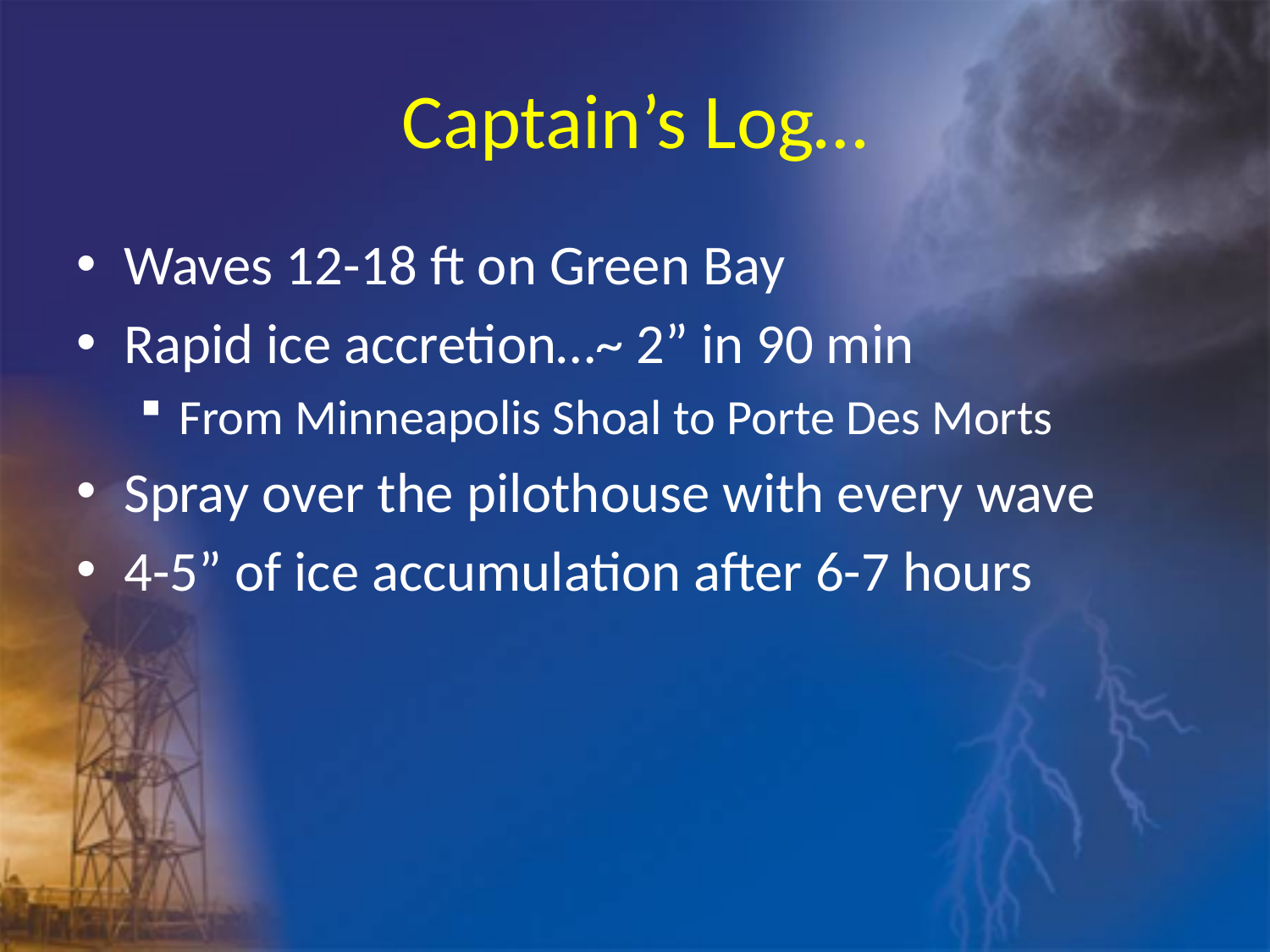

# Captain’s Log…
Waves 12-18 ft on Green Bay
Rapid ice accretion…~ 2” in 90 min
From Minneapolis Shoal to Porte Des Morts
Spray over the pilothouse with every wave
4-5” of ice accumulation after 6-7 hours